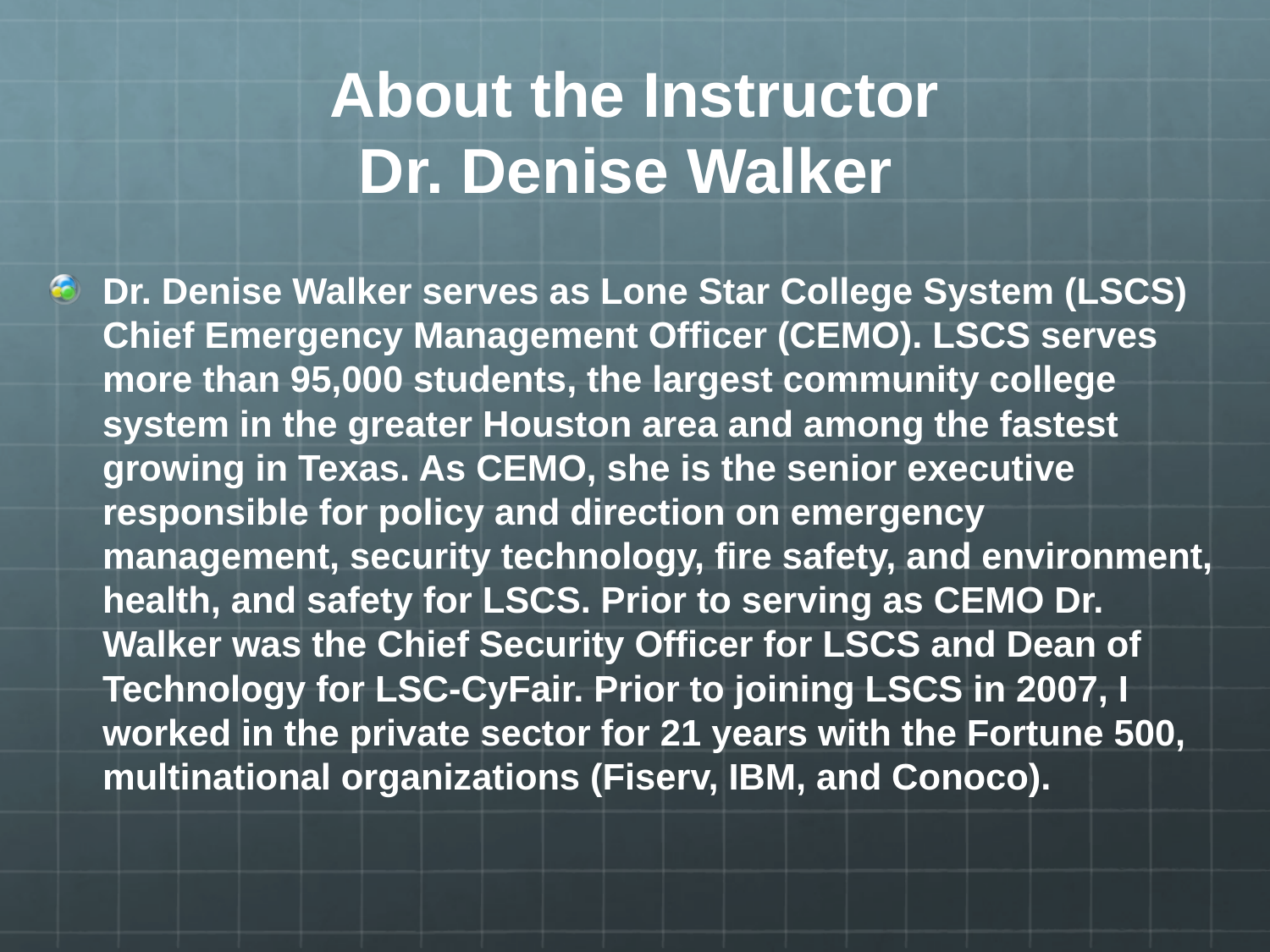

# About the Instructor Dr. Denise Walker
Dr. Denise Walker serves as Lone Star College System (LSCS) Chief Emergency Management Officer (CEMO). LSCS serves more than 95,000 students, the largest community college system in the greater Houston area and among the fastest growing in Texas. As CEMO, she is the senior executive responsible for policy and direction on emergency management, security technology, fire safety, and environment, health, and safety for LSCS. Prior to serving as CEMO Dr. Walker was the Chief Security Officer for LSCS and Dean of Technology for LSC-CyFair. Prior to joining LSCS in 2007, I worked in the private sector for 21 years with the Fortune 500, multinational organizations (Fiserv, IBM, and Conoco).